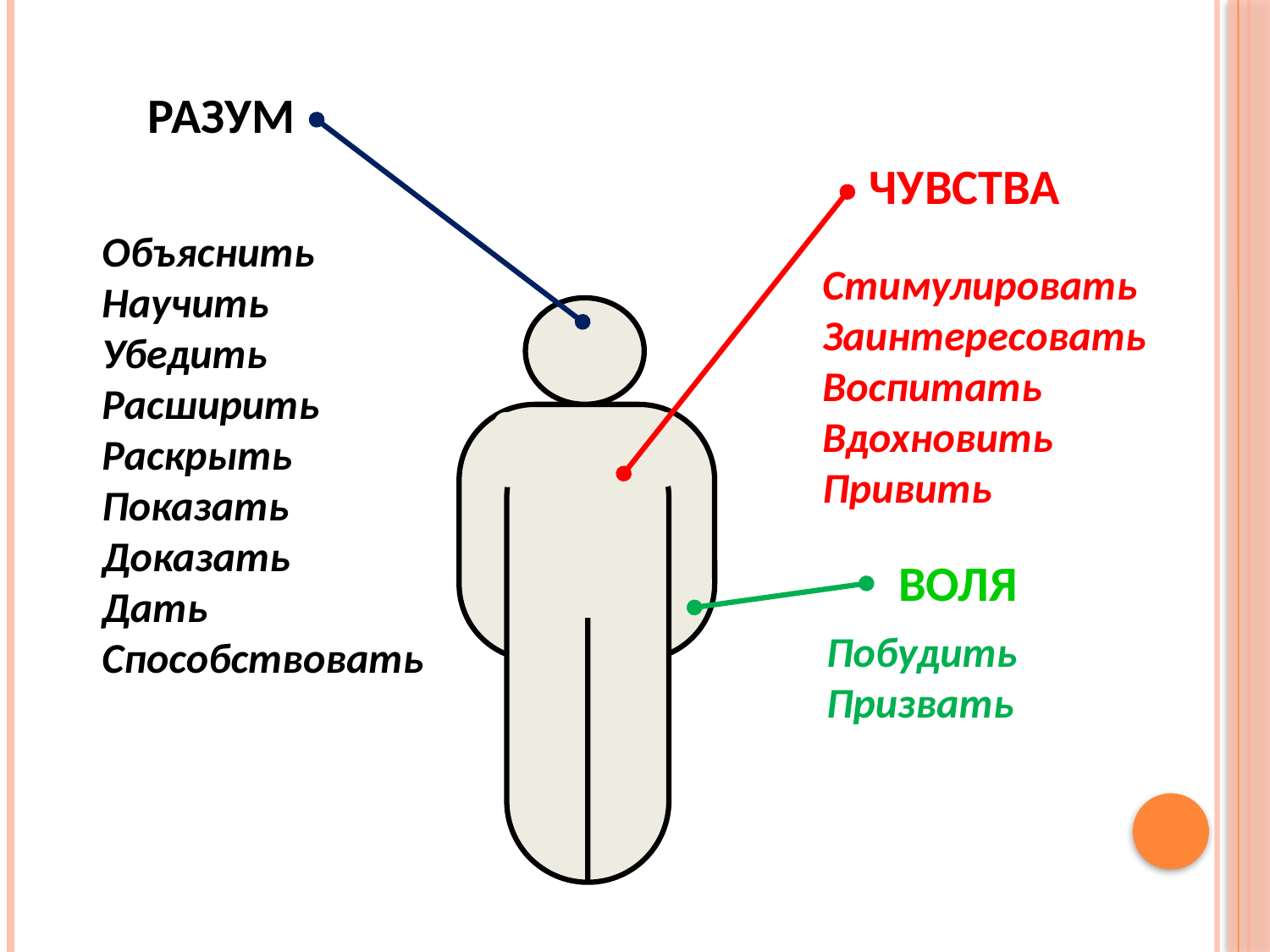

РАЗУМ

ЧУВСТВА

Стимулировать
Заинтересовать
Воспитать
Вдохновить
Привить

ВОЛЯ

Побудить
Призвать

Объяснить
Научить
Убедить
Расширить
Раскрыть
Показать
Доказать
Дать
Способствовать